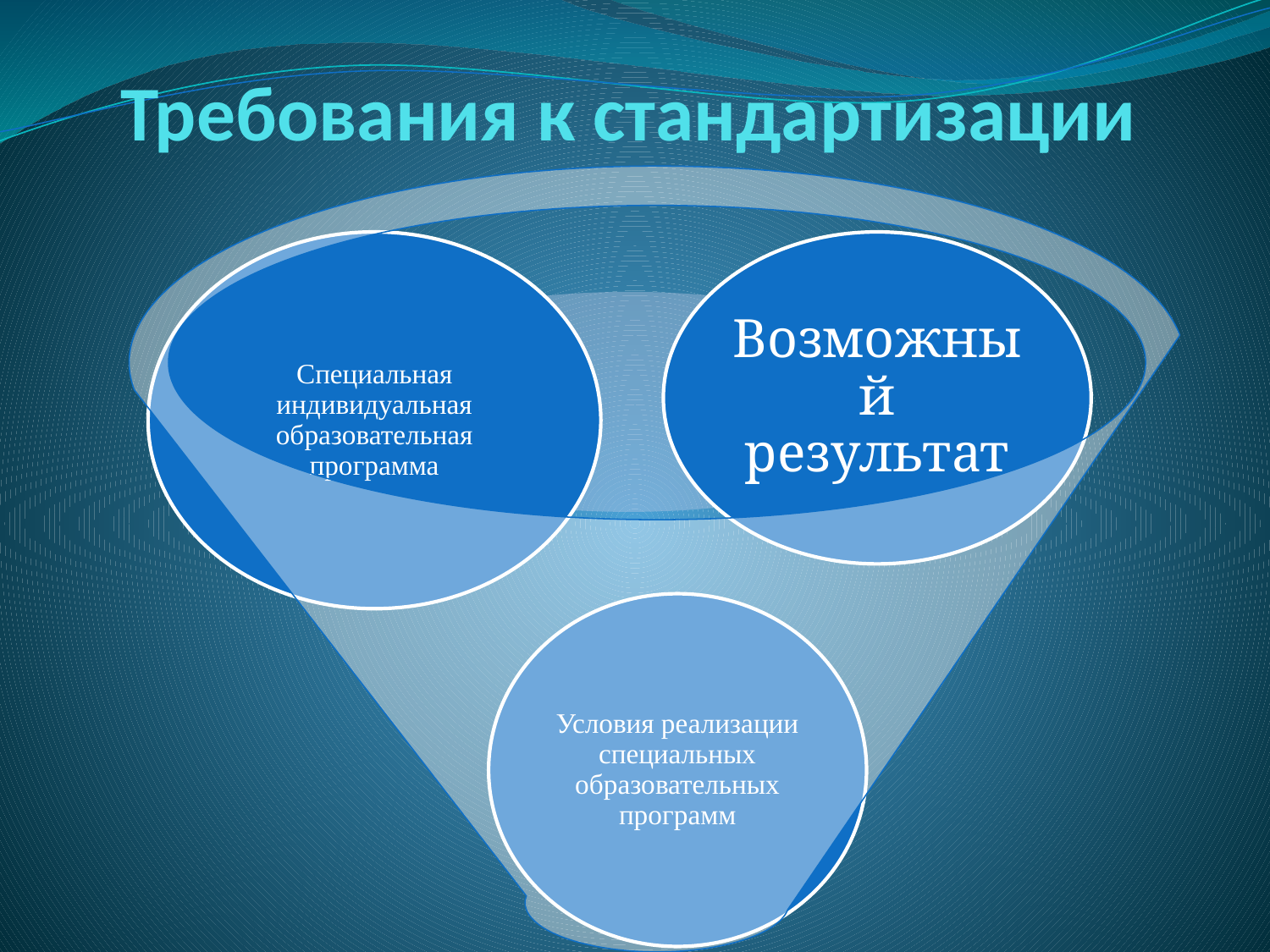

# Требования к стандартизации
Стандартизация
Условия реализации специальных образовательных программ
Специальная индивидуальная образовательная программа
Возможный результат